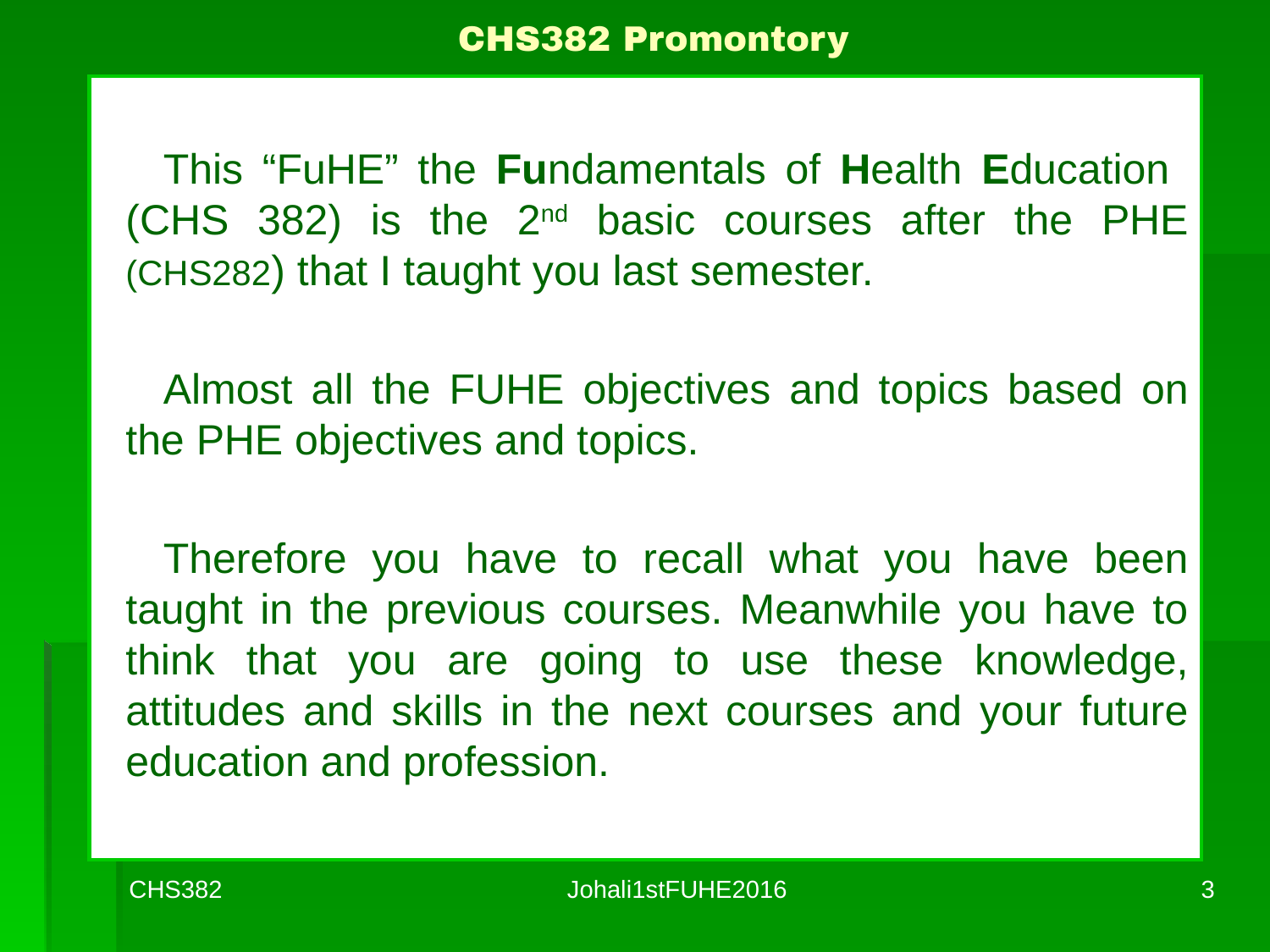

# CHS382 Promontory

This “FuHE” the Fundamentals of Health Education  (CHS 382) is the 2nd basic courses after the PHE (CHS282) that I taught you last semester.

Almost all the FUHE objectives and topics based on the PHE objectives and topics.

Therefore you have to recall what you have been taught in the previous courses. Meanwhile you have to think that you are going to use these knowledge, attitudes and skills in the next courses and your future education and profession.

CHS382
Johali1stFUHE2016
3